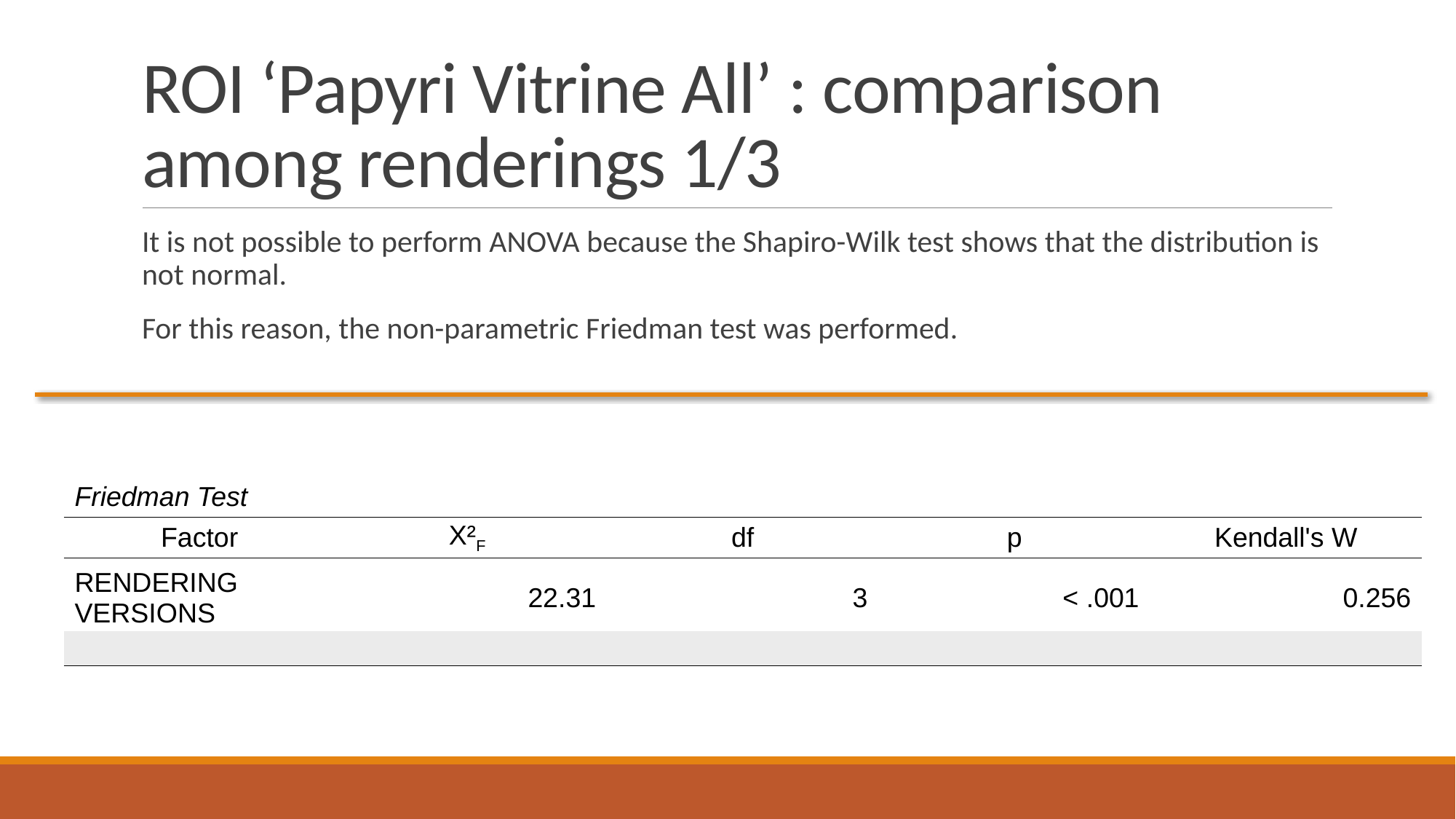

# ROI ‘Papyri Vitrine All’ : comparison among renderings​ 1/3
It is not possible to perform ANOVA because the Shapiro-Wilk test shows that the distribution is not normal.
For this reason, the non-parametric Friedman test was performed.

| Friedman Test |  |  |  |  |
| --- | --- | --- | --- | --- |
| Factor | Χ²F | df | p | Kendall's W |
| RENDERING VERSIONS | 22.31 | 3 | < .001 | 0.256 |
|  |  |  |  |  |